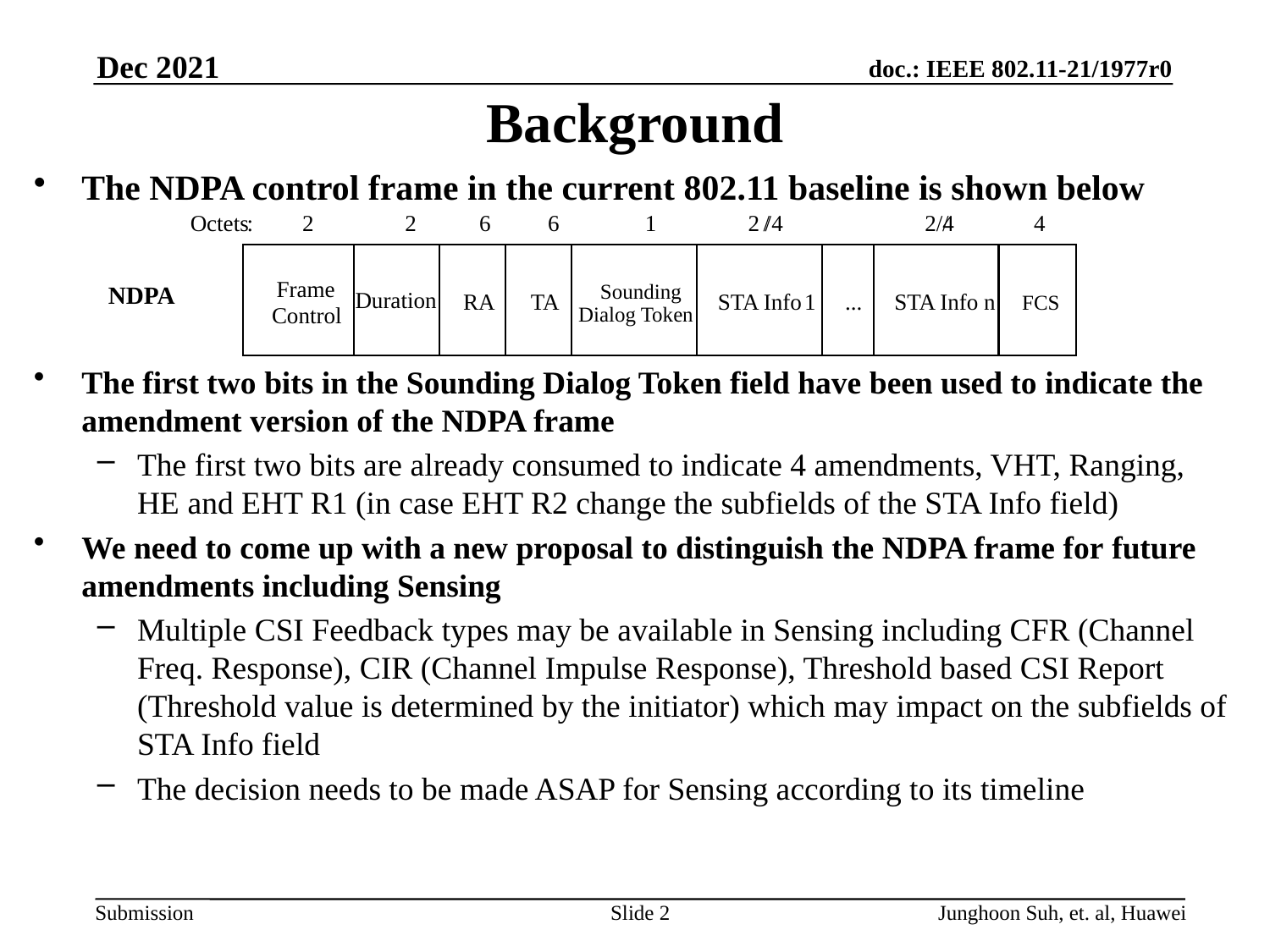

Dec 2021
# Background
The NDPA control frame in the current 802.11 baseline is shown below

The first two bits in the Sounding Dialog Token field have been used to indicate the amendment version of the NDPA frame
The first two bits are already consumed to indicate 4 amendments, VHT, Ranging, HE and EHT R1 (in case EHT R2 change the subfields of the STA Info field)
We need to come up with a new proposal to distinguish the NDPA frame for future amendments including Sensing
Multiple CSI Feedback types may be available in Sensing including CFR (Channel Freq. Response), CIR (Channel Impulse Response), Threshold based CSI Report (Threshold value is determined by the initiator) which may impact on the subfields of STA Info field
The decision needs to be made ASAP for Sensing according to its timeline

Octets
:
2                2           6          6               1                2 /4
/
2/4              4
/

NDPA
Frame
Sounding
Duration
RA
TA
STA Info
1
...
STA Info n
FCS
Dialog Token
Control
Slide 2
Junghoon Suh, et. al, Huawei